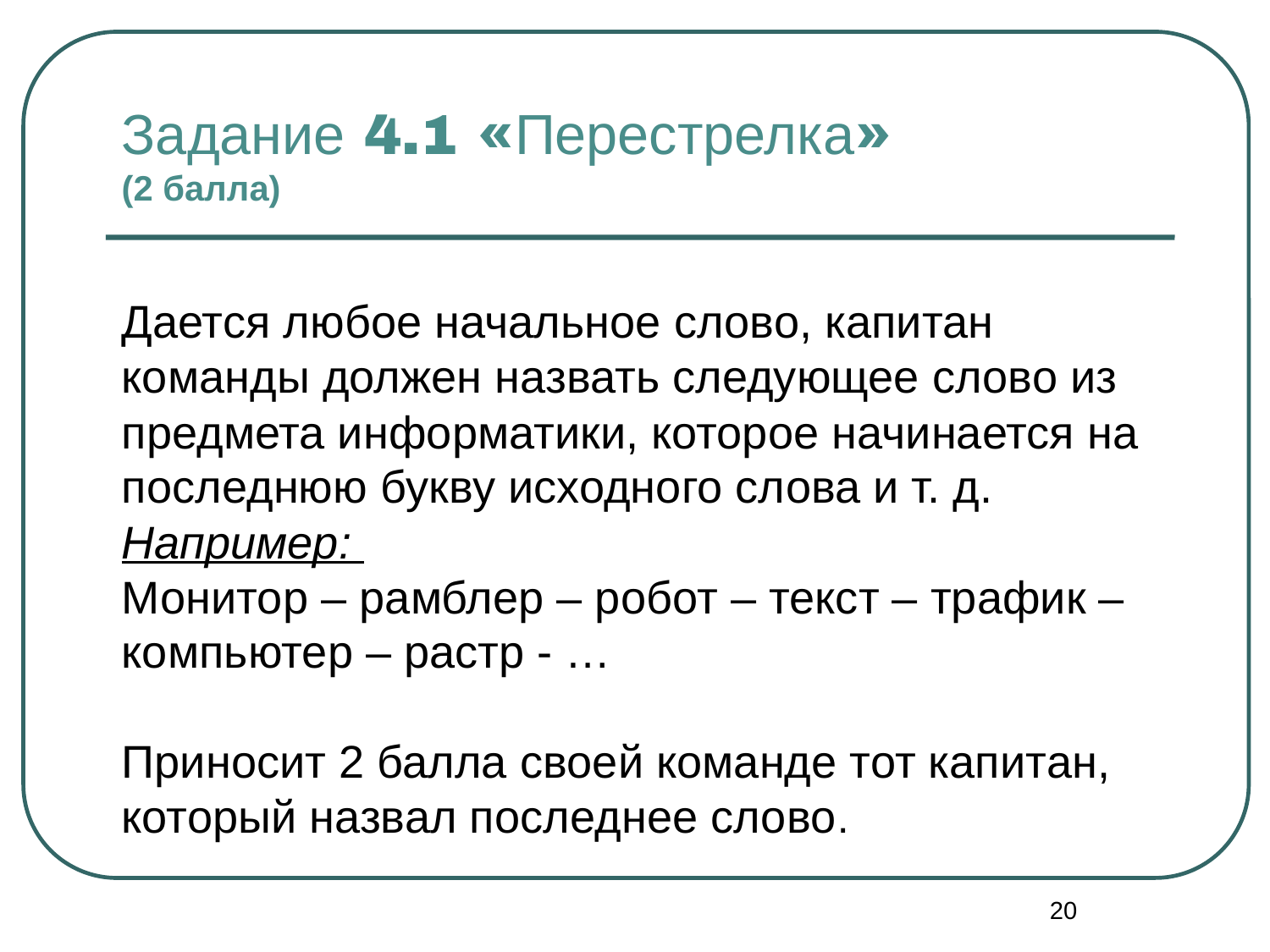

Задание 4.1 «Перестрелка»
(2 балла)

Дается любое начальное слово, капитан команды должен назвать следующее слово из предмета информатики, которое начинается на последнюю букву исходного слова и т. д.
Например:
Монитор – рамблер – робот – текст – трафик – компьютер – растр - …
Приносит 2 балла своей команде тот капитан, который назвал последнее слово.
20